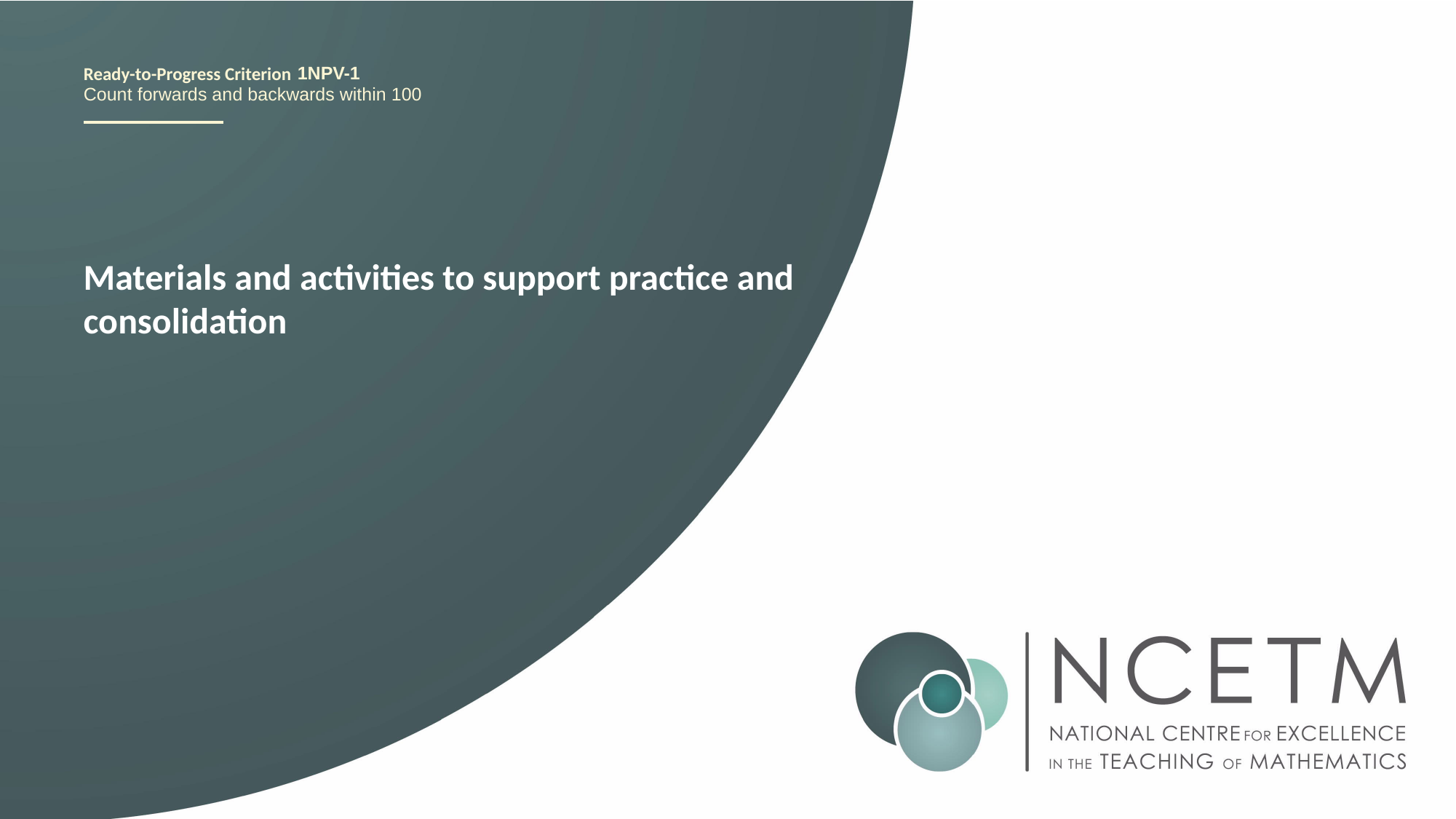

1NPV-1
Count forwards and backwards within 100